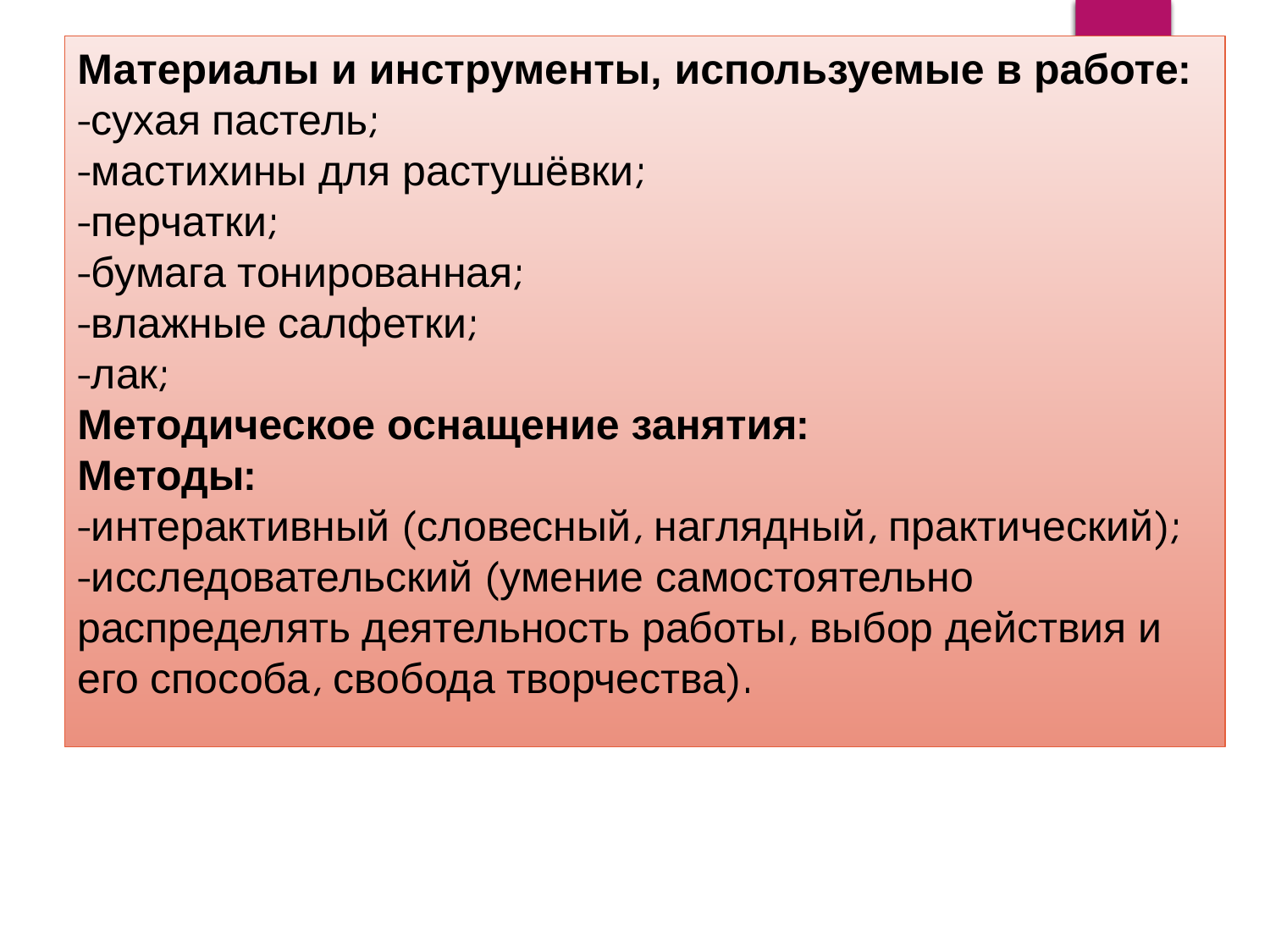

Материалы и инструменты, используемые в работе:
-сухая пастель;
-мастихины для растушёвки;
-перчатки;
-бумага тонированная;
-влажные салфетки;
-лак;
Методическое оснащение занятия:
Методы:
-интерактивный (словесный, наглядный, практический);
-исследовательский (умение самостоятельно распределять деятельность работы, выбор действия и его способа, свобода творчества).